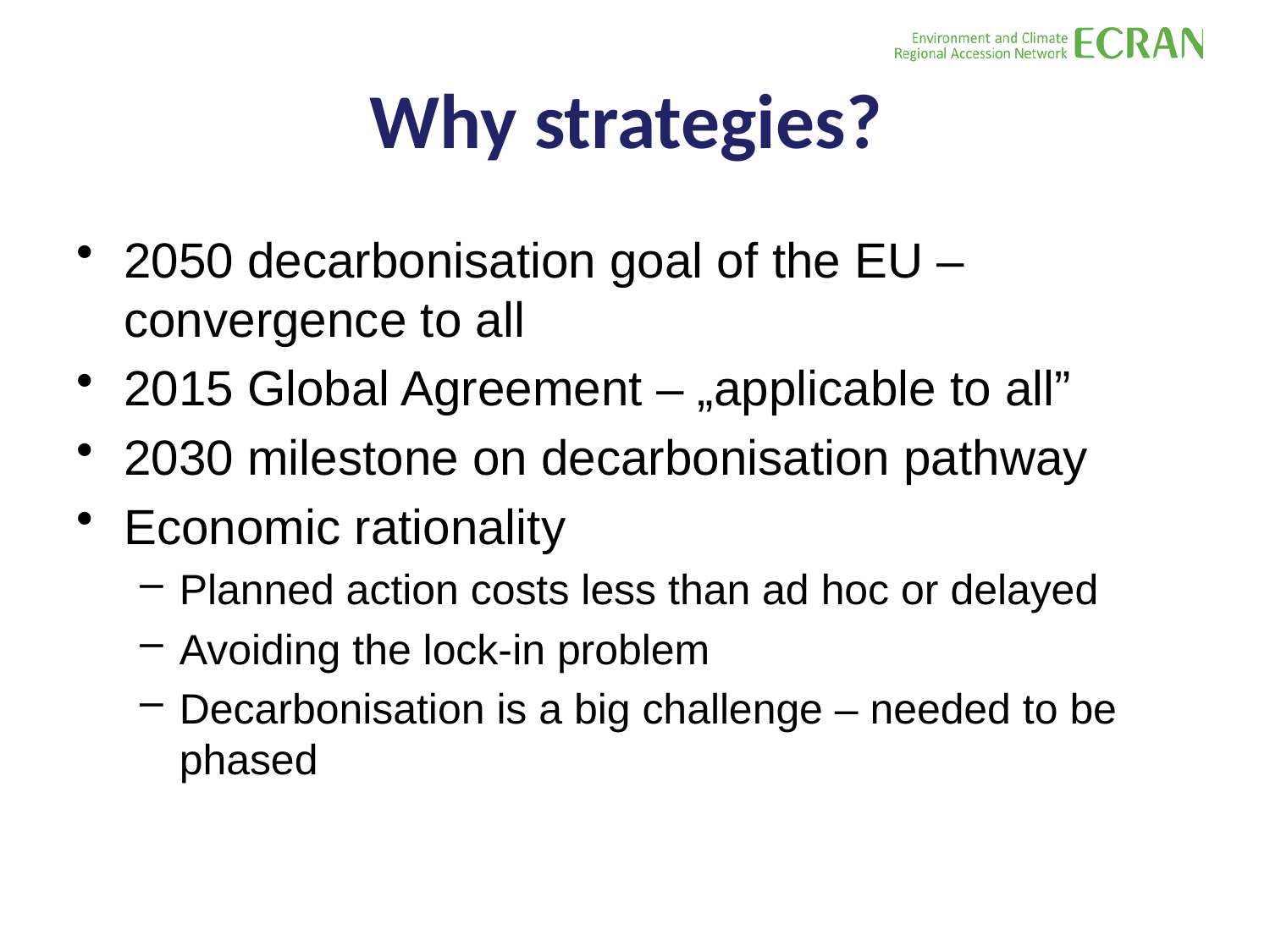

# Why strategies?
2050 decarbonisation goal of the EU – convergence to all
2015 Global Agreement – „applicable to all”
2030 milestone on decarbonisation pathway
Economic rationality
Planned action costs less than ad hoc or delayed
Avoiding the lock-in problem
Decarbonisation is a big challenge – needed to be phased